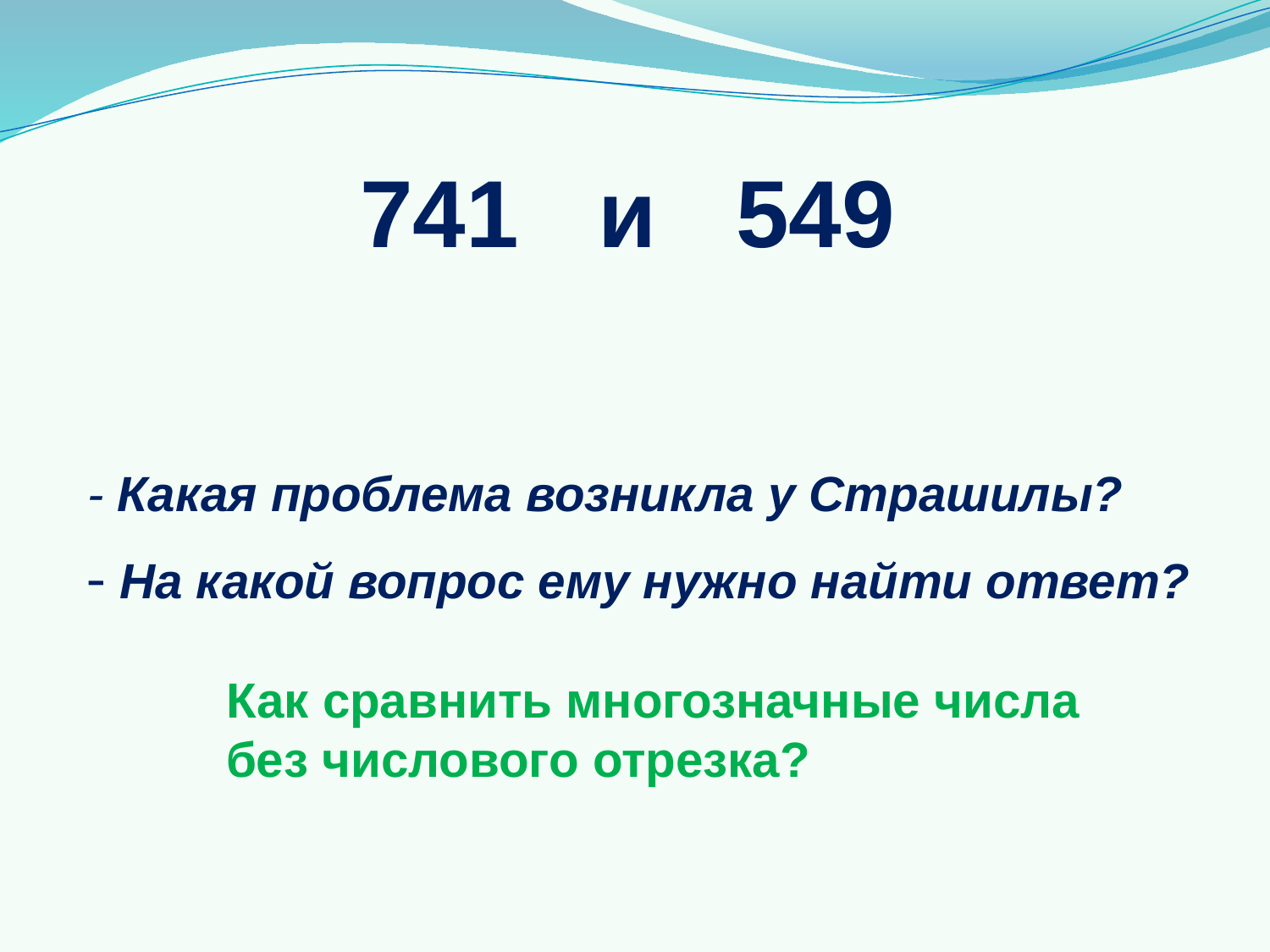

741   и   549

- Какая проблема возникла у Страшилы?
- На какой вопрос ему нужно найти ответ?
Как сравнить многозначные числа
без числового отрезка?